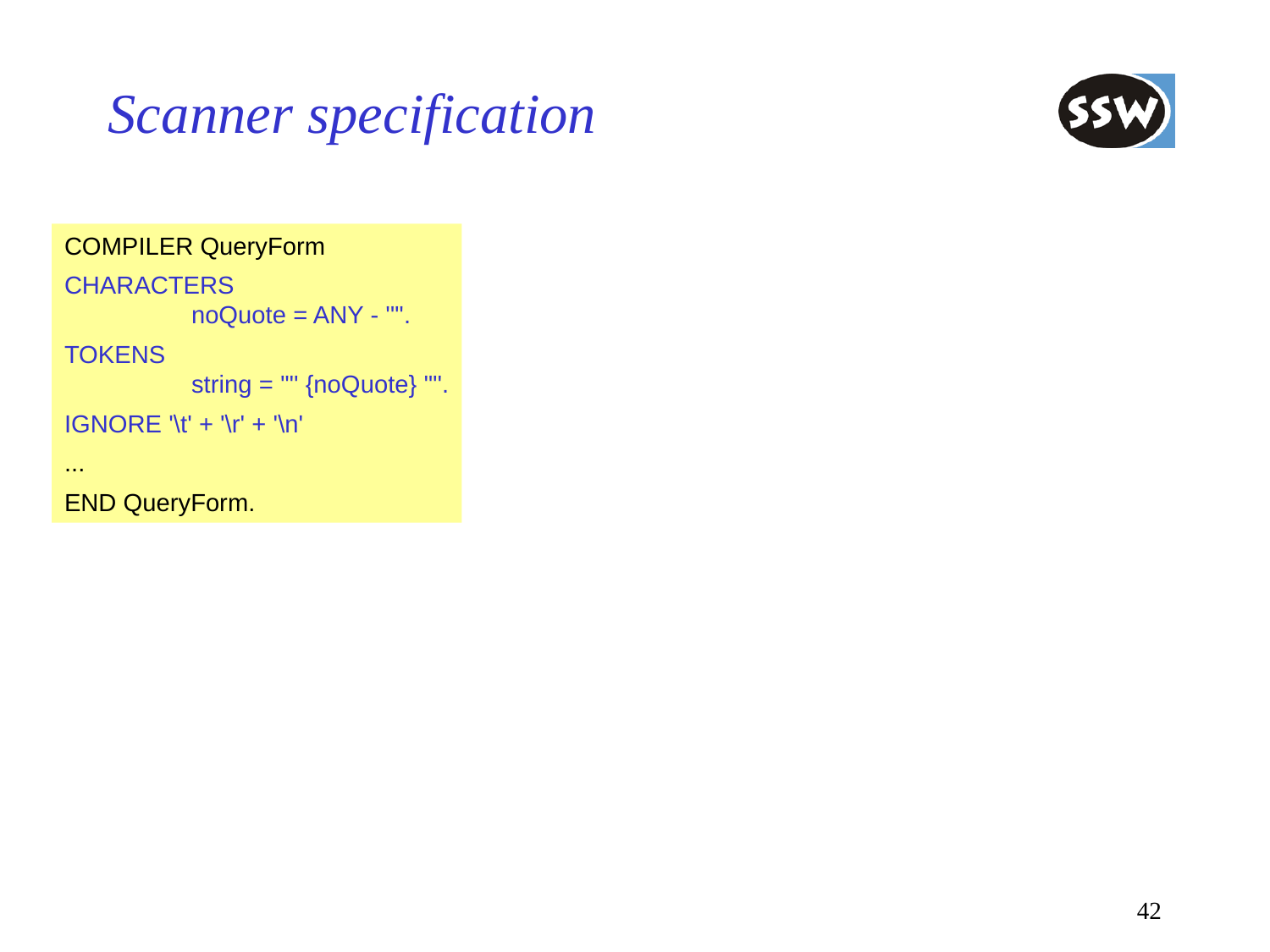

# Scanner specification
COMPILER QueryForm
CHARACTERS
	noQuote = ANY - '"'.
TOKENS
	string = '"' {noQuote} '"'.
IGNORE '\t' + '\r' + '\n'
...
END QueryForm.
42